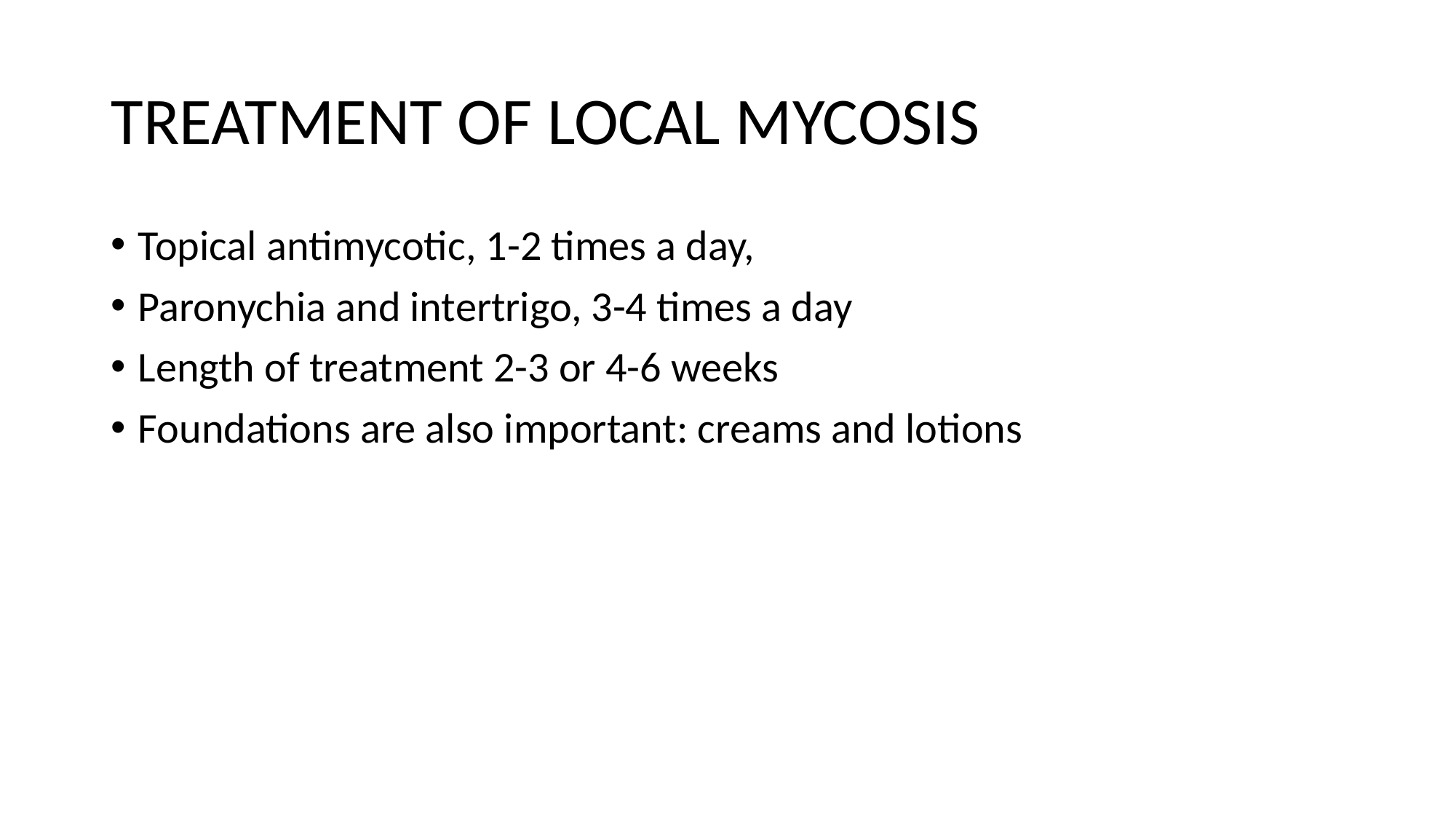

# TREATMENT OF LOCAL MYCOSIS
Topical antimycotic, 1-2 times a day,
Paronychia and intertrigo, 3-4 times a day
Length of treatment 2-3 or 4-6 weeks
Foundations are also important: creams and lotions